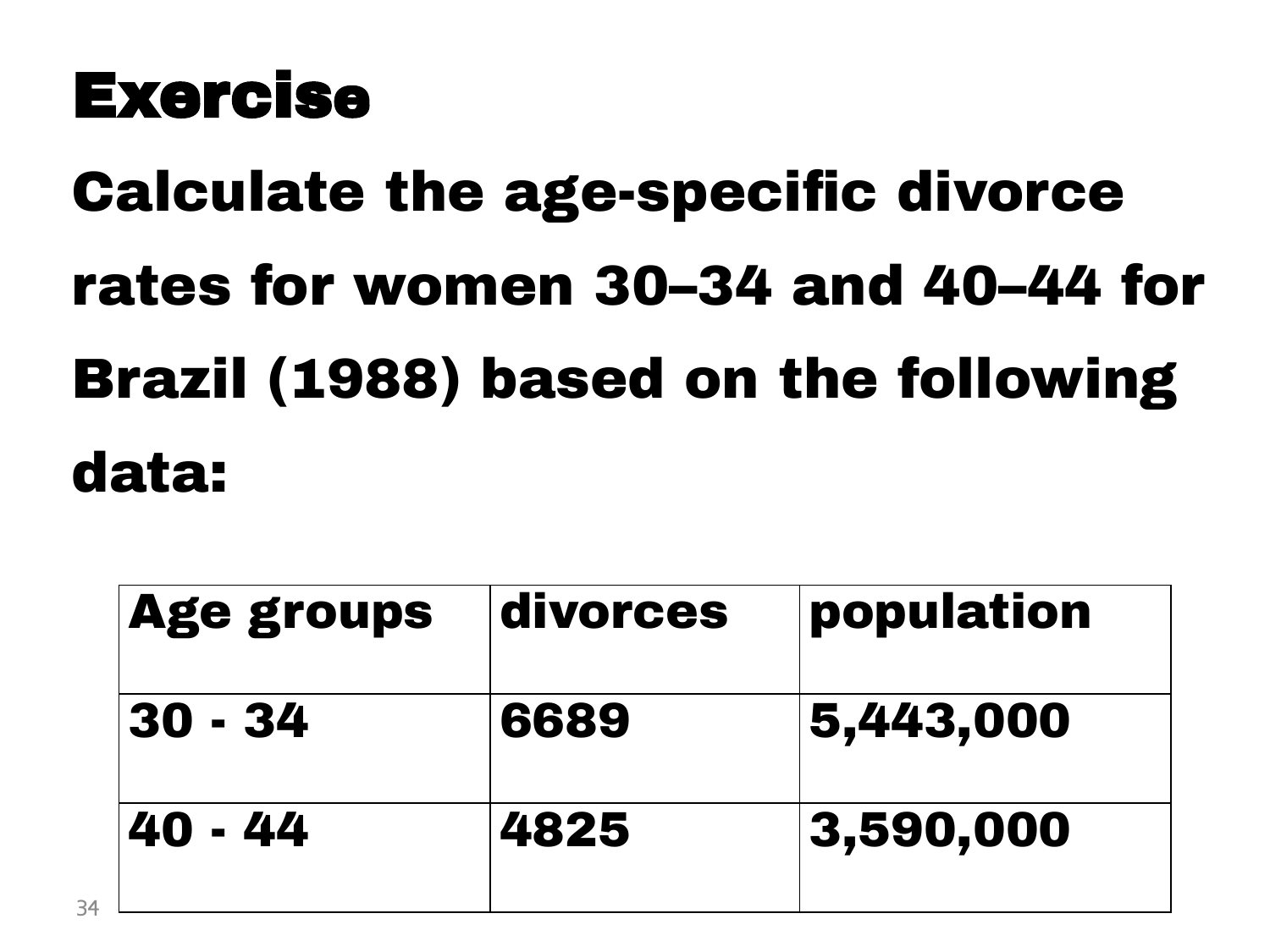

Exercise
Calculate the age-specific divorce rates for women 30–34 and 40–44 for Brazil (1988) based on the following data:

| Age groups | divorces | population |
| --- | --- | --- |
| 30 - 34 | 6689 | 5,443,000 |
| 40 - 44 | 4825 | 3,590,000 |
34